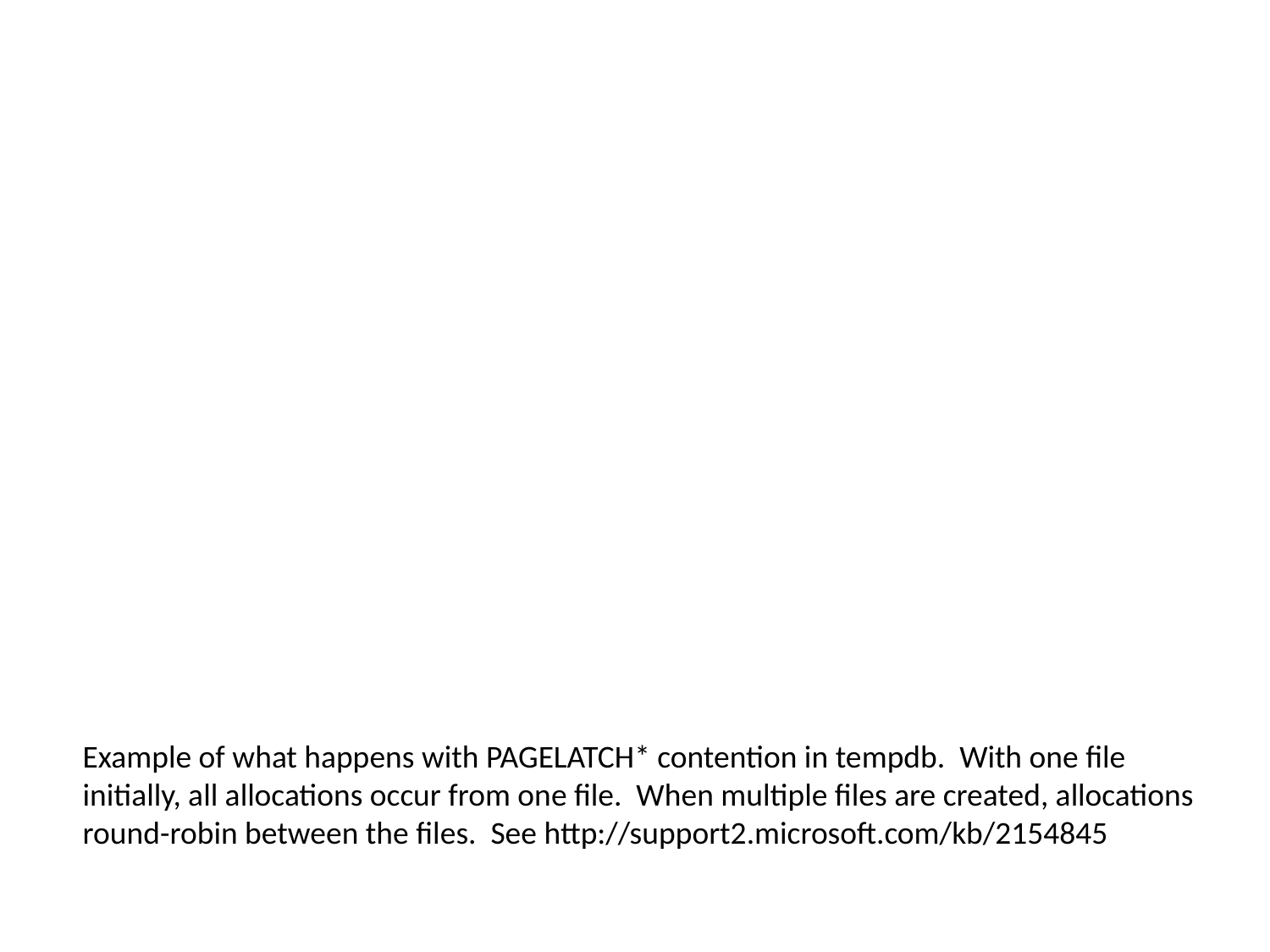

Example of what happens with PAGELATCH* contention in tempdb.  With one file initially, all allocations occur from one file.  When multiple files are created, allocations round-robin between the files.  See http://support2.microsoft.com/kb/2154845